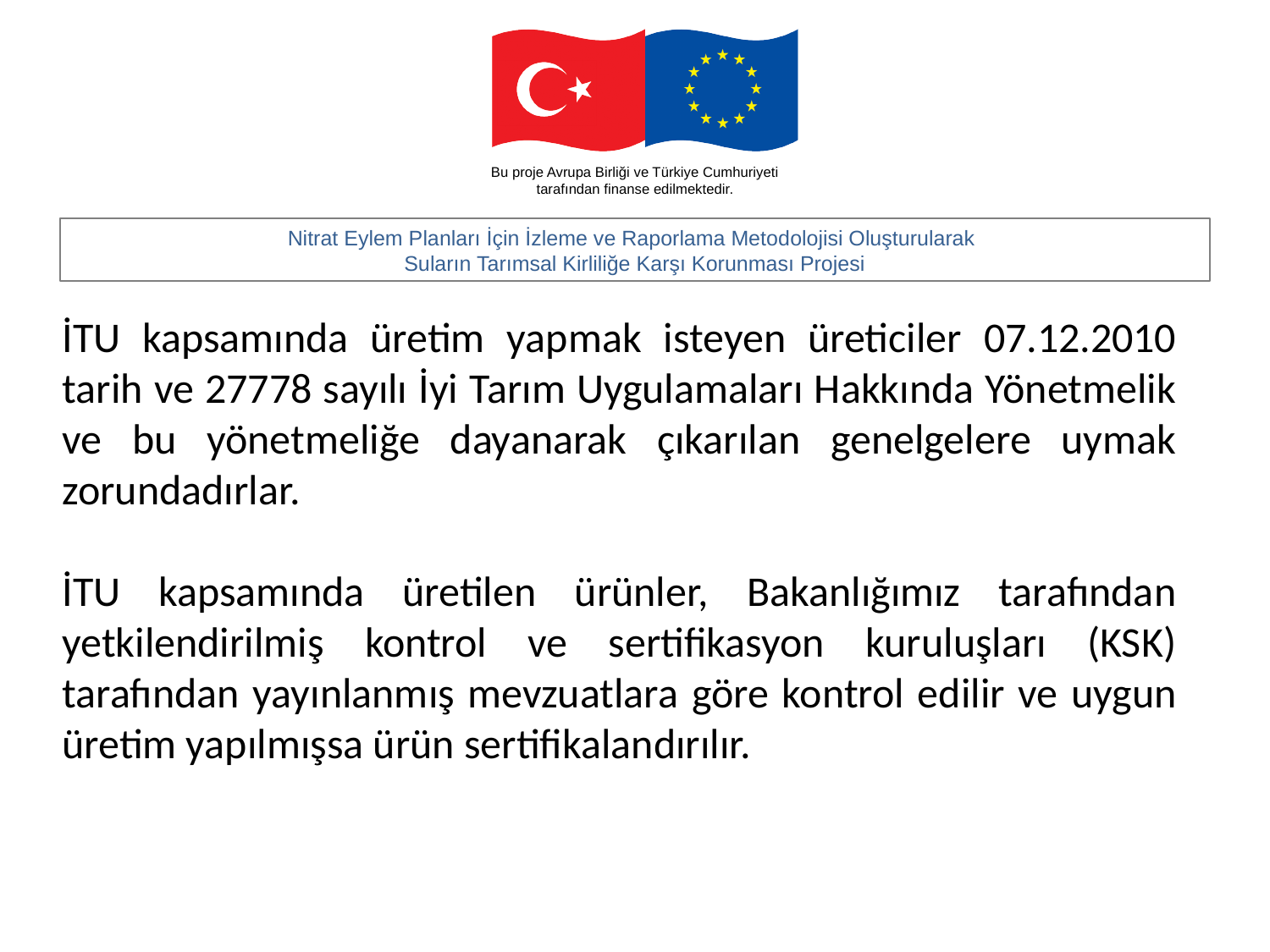

İTU kapsamında üretim yapmak isteyen üreticiler 07.12.2010 tarih ve 27778 sayılı İyi Tarım Uygulamaları Hakkında Yönetmelik ve bu yönetmeliğe dayanarak çıkarılan genelgelere uymak zorundadırlar.

İTU kapsamında üretilen ürünler, Bakanlığımız tarafından yetkilendirilmiş kontrol ve sertifikasyon kuruluşları (KSK) tarafından yayınlanmış mevzuatlara göre kontrol edilir ve uygun üretim yapılmışsa ürün sertifikalandırılır.